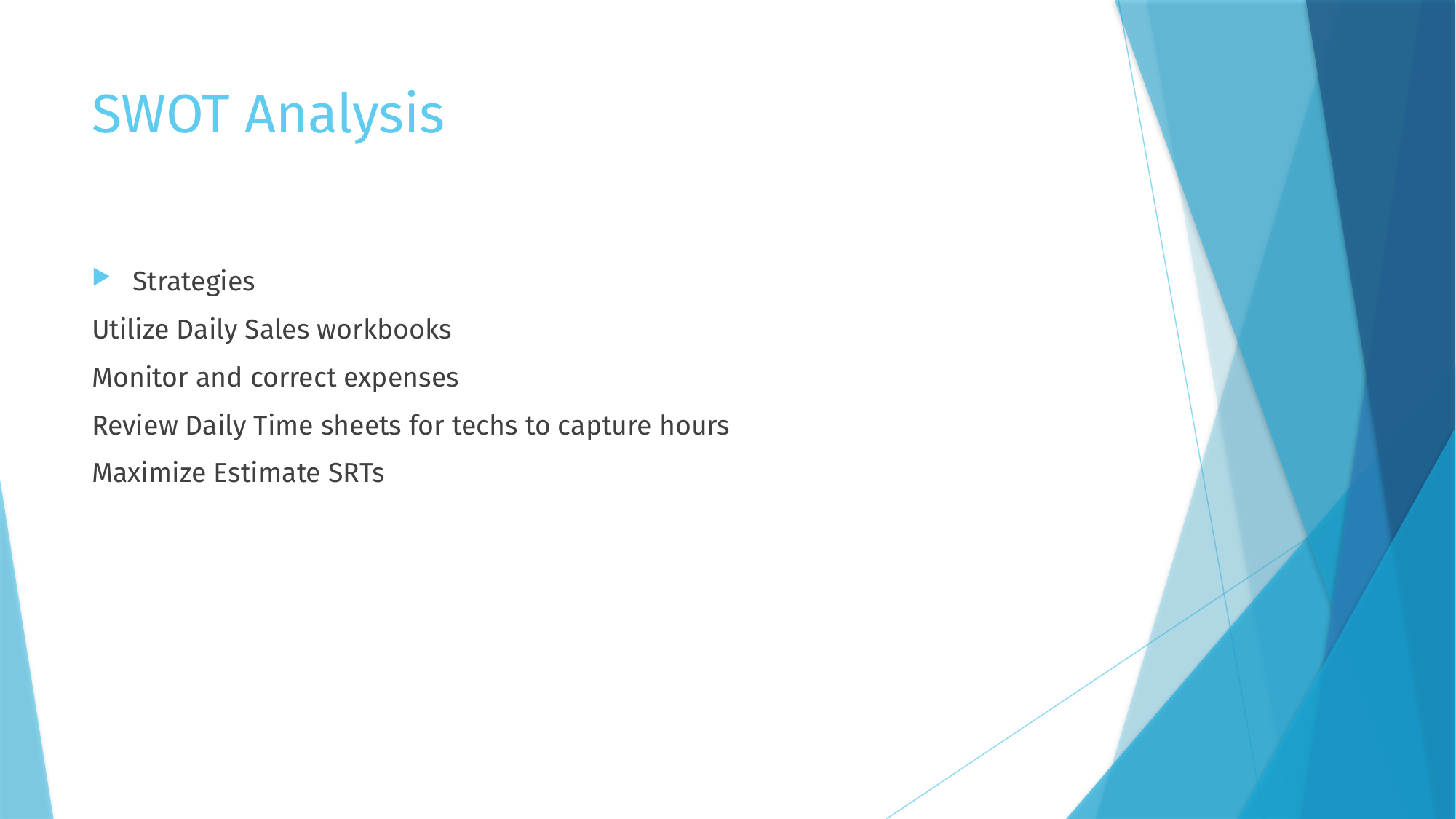

# SWOT Analysis
Strategies
Utilize Daily Sales workbooks
Monitor and correct expenses
Review Daily Time sheets for techs to capture hours
Maximize Estimate SRTs